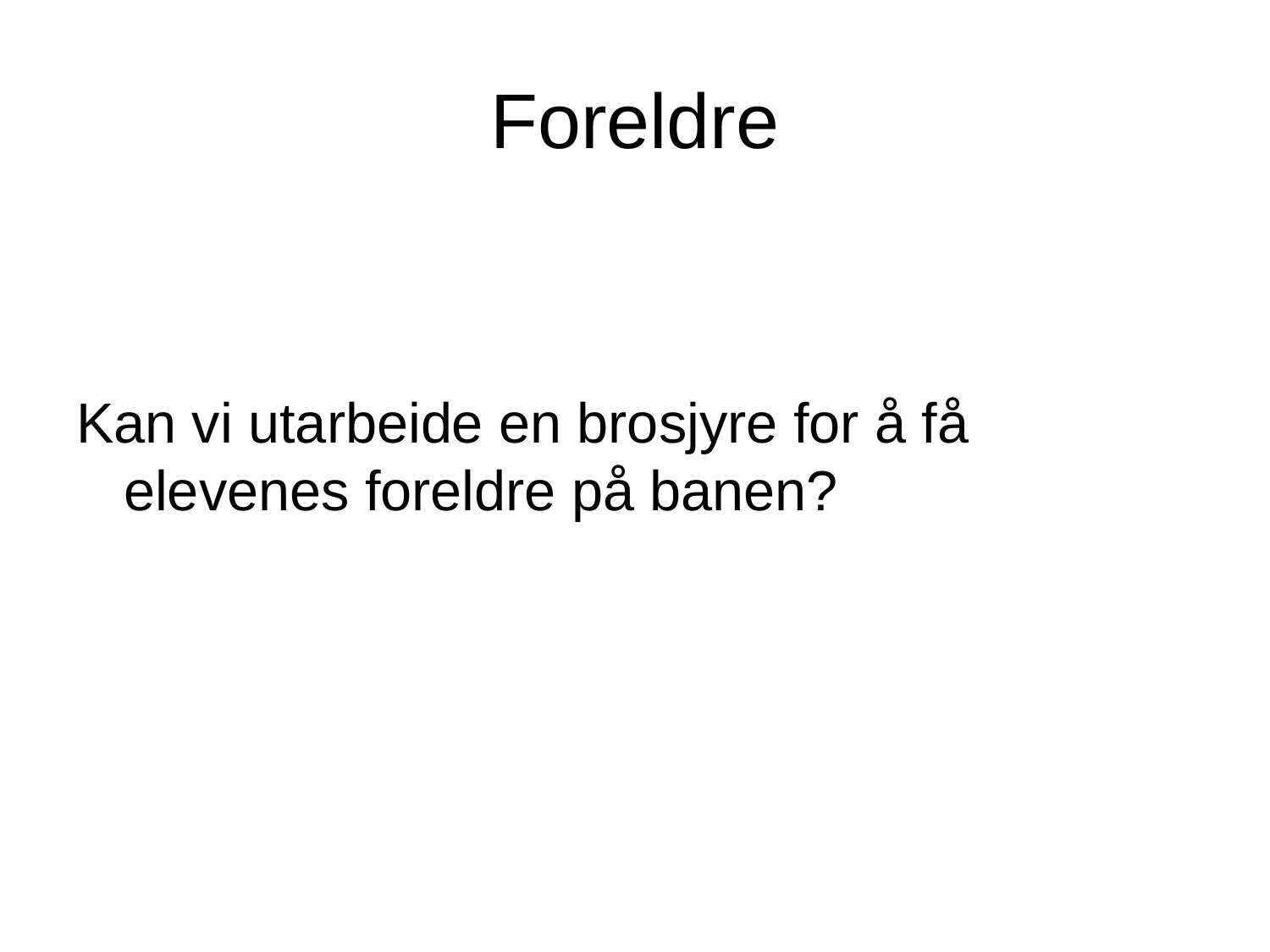

# Foreldre

Kan vi utarbeide en brosjyre for å få elevenes foreldre på banen?